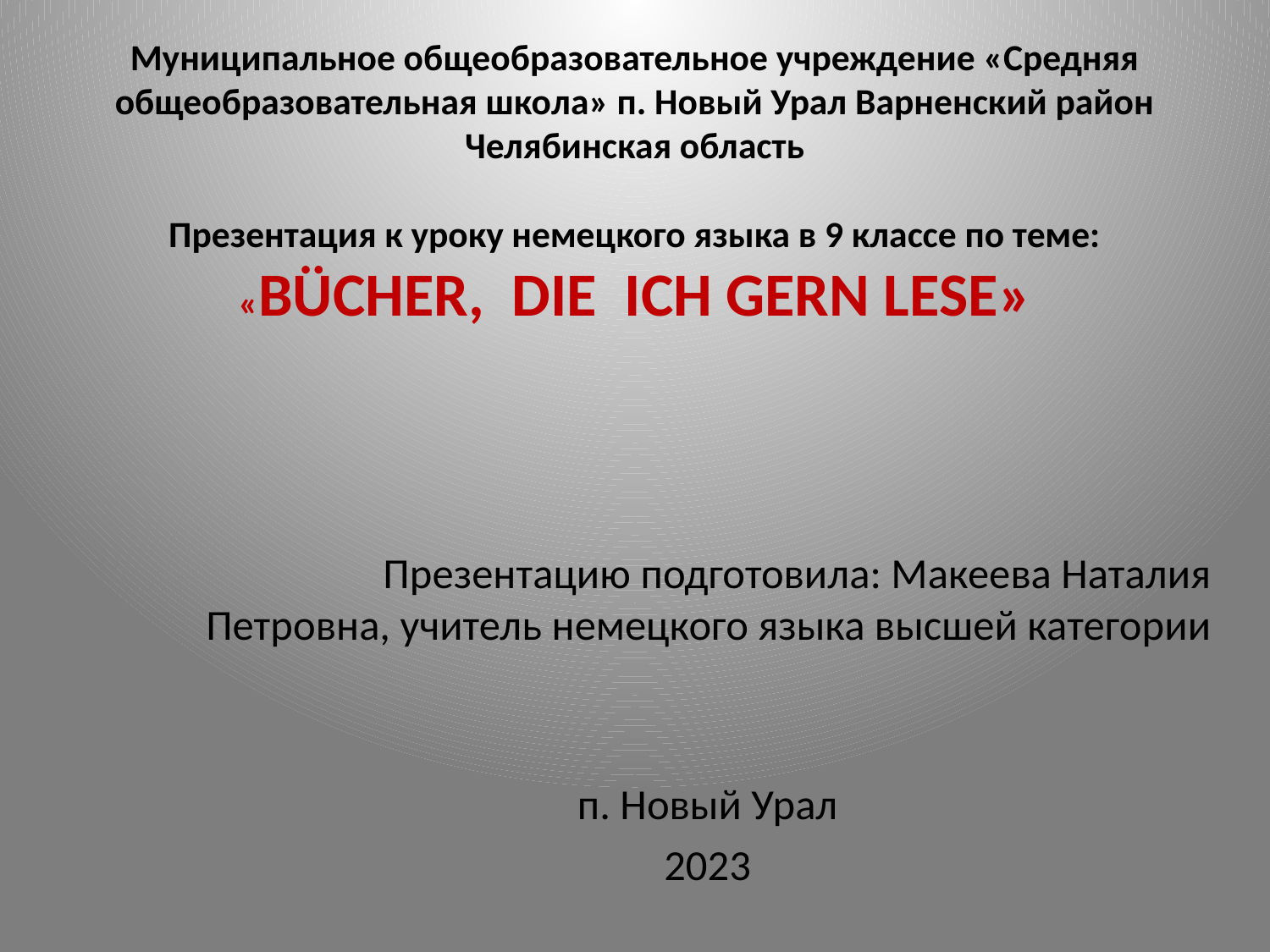

# Муниципальное общеобразовательное учреждение «Средняя общеобразовательная школа» п. Новый Урал Варненский район Челябинская область Презентация к уроку немецкого языка в 9 классе по теме: «BÜCHER,  DIE  ICH GERN LESE»
Презентацию подготовила: Макеева Наталия Петровна, учитель немецкого языка высшей категории

п. Новый Урал
2023